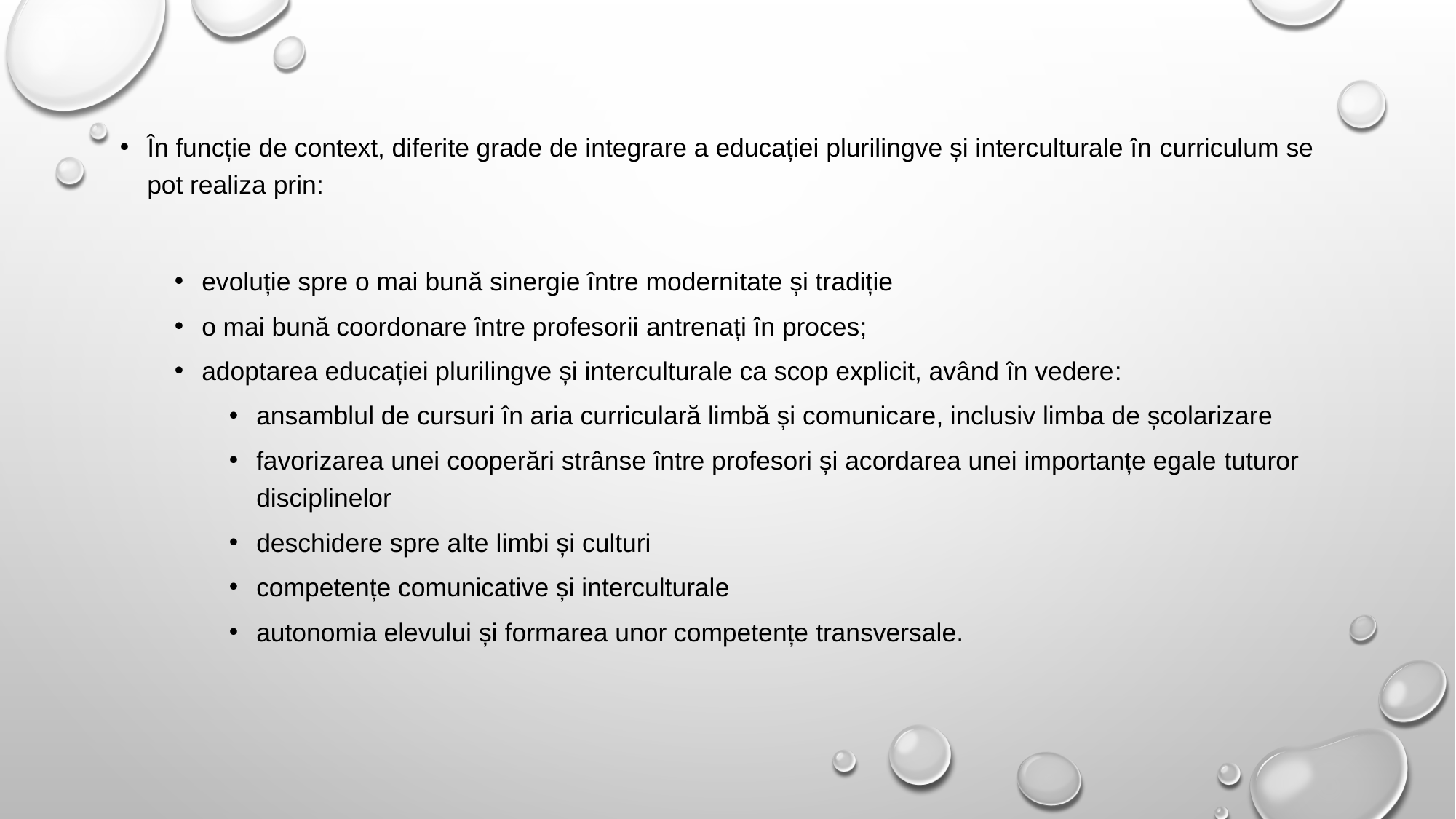

În funcție de context, diferite grade de integrare a educației plurilingve și interculturale în curriculum se pot realiza prin:

evoluție spre o mai bună sinergie între modernitate și tradiție
o mai bună coordonare între profesorii antrenați în proces;
adoptarea educației plurilingve și interculturale ca scop explicit, având în vedere:
ansamblul de cursuri în aria curriculară limbă și comunicare, inclusiv limba de școlarizare
favorizarea unei cooperări strânse între profesori și acordarea unei importanțe egale tuturor disciplinelor
deschidere spre alte limbi și culturi
competențe comunicative și interculturale
autonomia elevului și formarea unor competențe transversale.